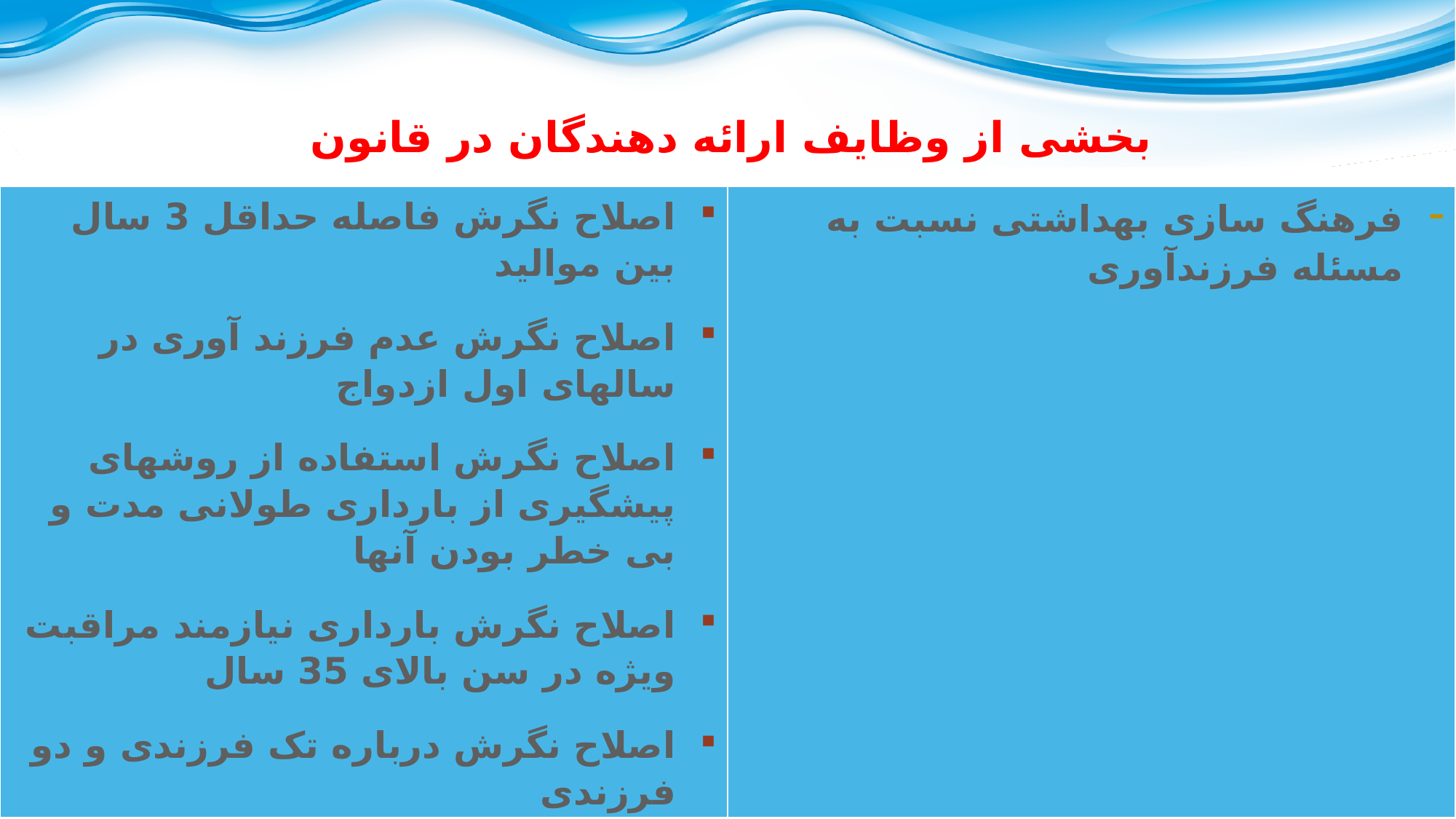

# بخشی از وظایف ارائه دهندگان در قانون
| اصلاح نگرش فاصله حداقل 3 سال بین موالید اصلاح نگرش عدم فرزند آوری در سالهای اول ازدواج اصلاح نگرش استفاده از روشهای پیشگیری از بارداری طولانی مدت و بی خطر بودن آنها اصلاح نگرش بارداری نیازمند مراقبت ویژه در سن بالای 35 سال اصلاح نگرش درباره تک فرزندی و دو فرزندی | فرهنگ سازی بهداشتی نسبت به مسئله فرزندآوری |
| --- | --- |
| اصلاح نگرش فاصله حداقل 3 سال بین موالید اصلاح نگرش عدم فرزند آوری در سالهای اول ازدواج اصلاح نگرش استفاده از روشهای پیشگیری از بارداری طولانی مدت و بی خطر بودن آنها اصلاح نگرش بارداری نیازمند مراقبت ویژه در سن بالای 35 سال اصلاح نگرش درباره تک فرزندی و دو فرزندی | فرهنگ سازی بهداشتی نسبت به مسئله فرزندآوری |
| --- | --- |
6